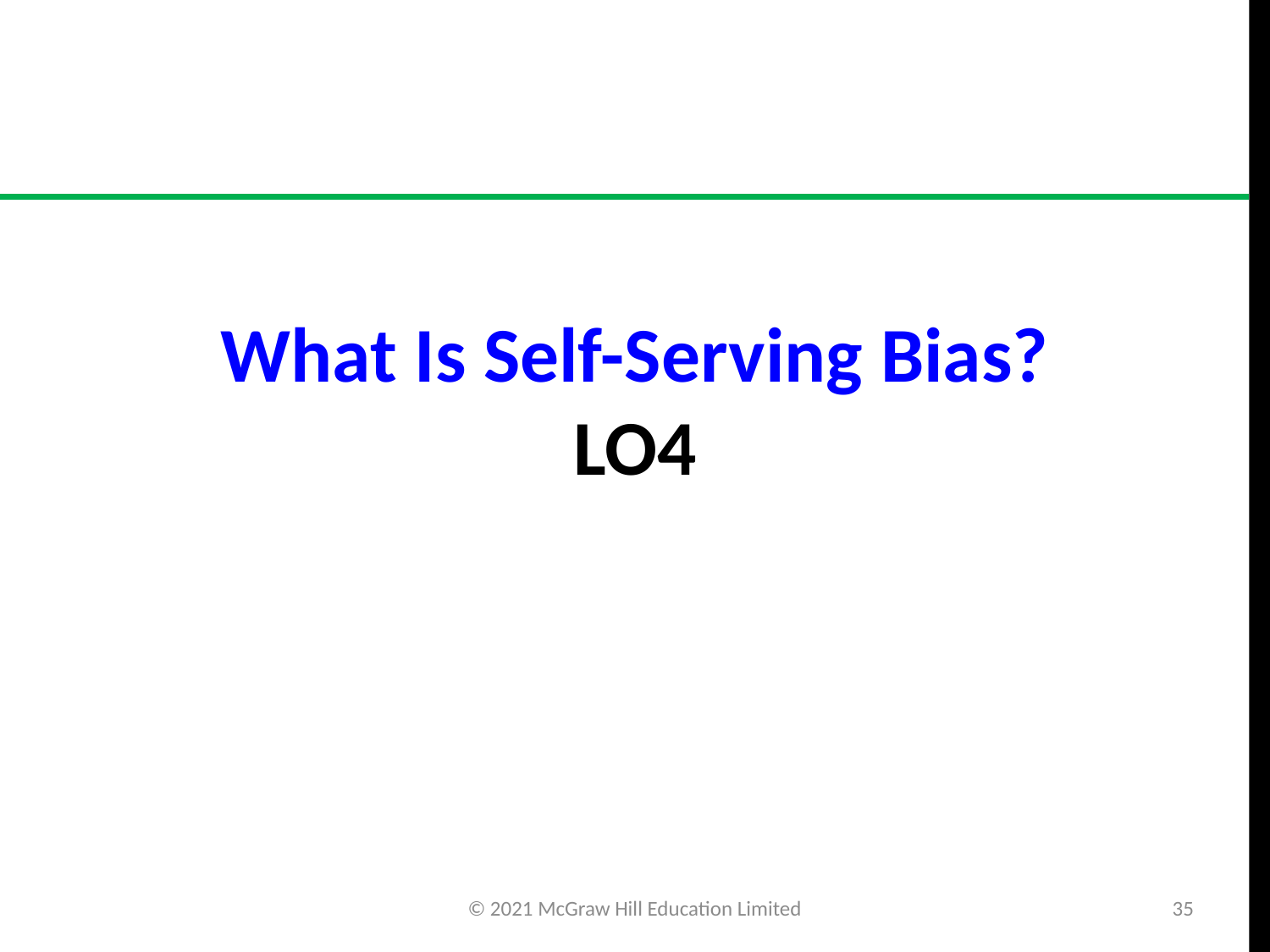

# What Is Self-Serving Bias? LO4
© 2021 McGraw Hill Education Limited
35